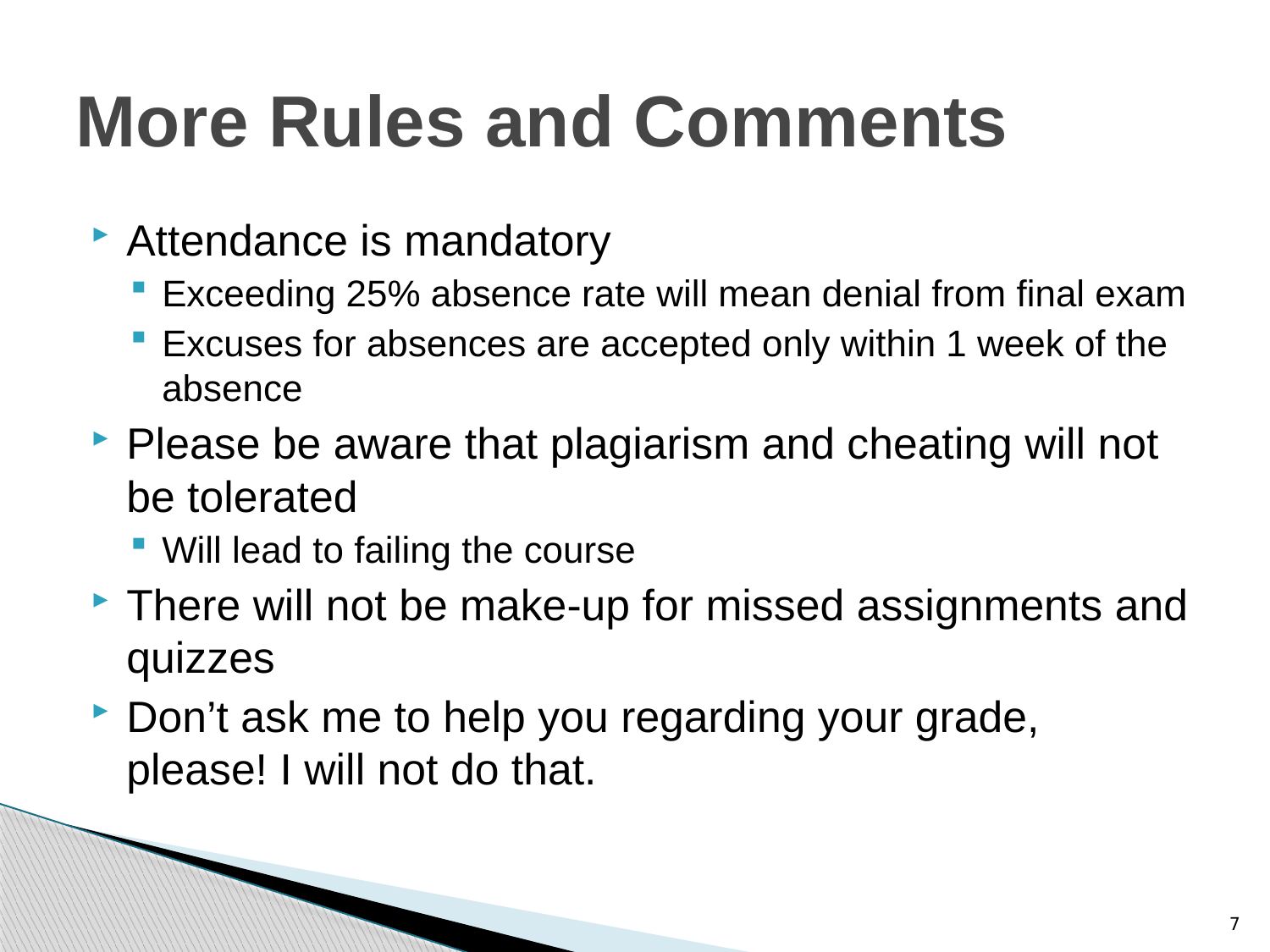

# More Rules and Comments
Attendance is mandatory
Exceeding 25% absence rate will mean denial from final exam
Excuses for absences are accepted only within 1 week of the absence
Please be aware that plagiarism and cheating will not be tolerated
Will lead to failing the course
There will not be make-up for missed assignments and quizzes
Don’t ask me to help you regarding your grade, please! I will not do that.

7